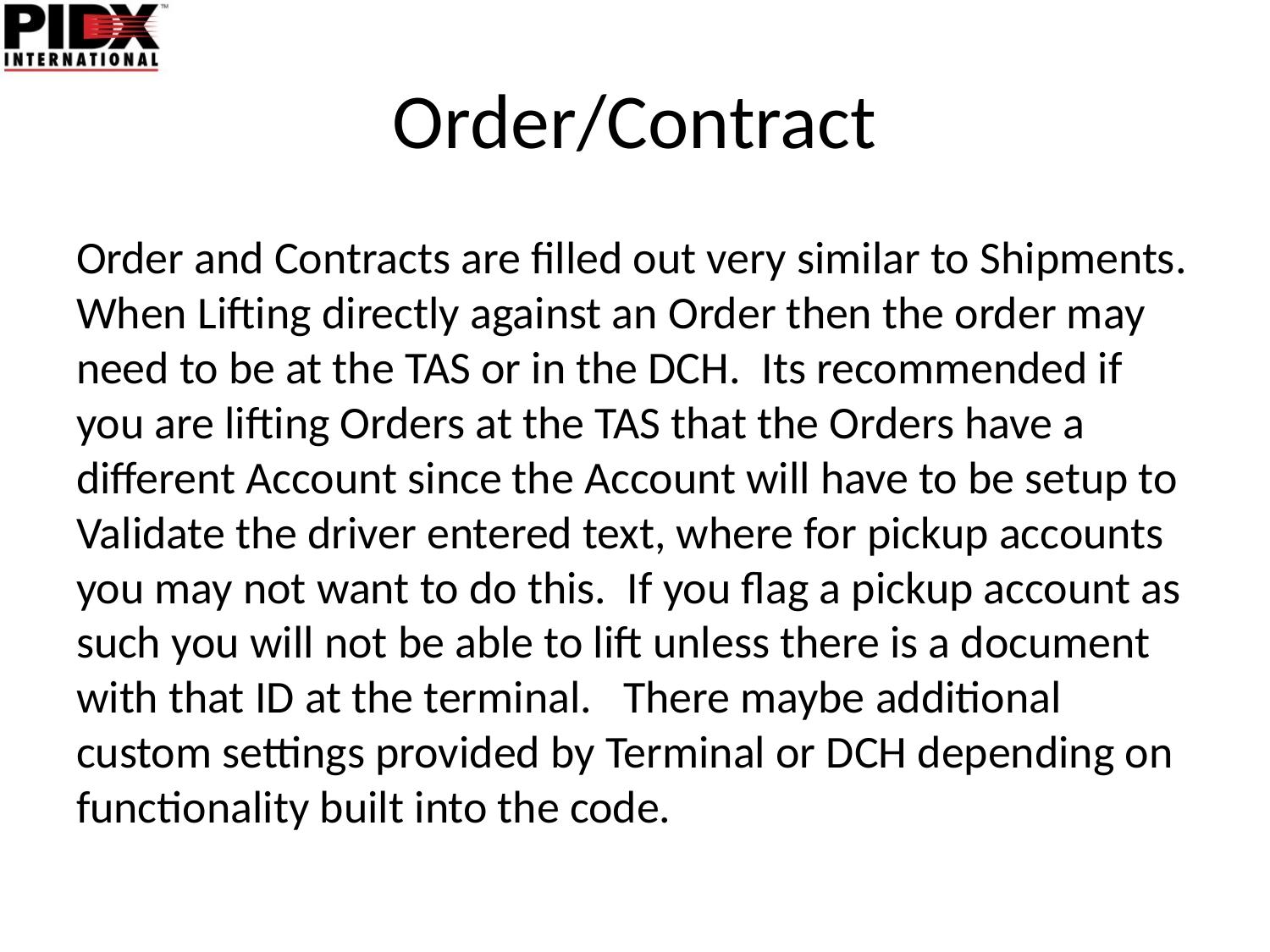

# Order/Contract
Order and Contracts are filled out very similar to Shipments. When Lifting directly against an Order then the order may need to be at the TAS or in the DCH.  Its recommended if you are lifting Orders at the TAS that the Orders have a different Account since the Account will have to be setup to Validate the driver entered text, where for pickup accounts you may not want to do this.  If you flag a pickup account as such you will not be able to lift unless there is a document with that ID at the terminal.   There maybe additional custom settings provided by Terminal or DCH depending on functionality built into the code.